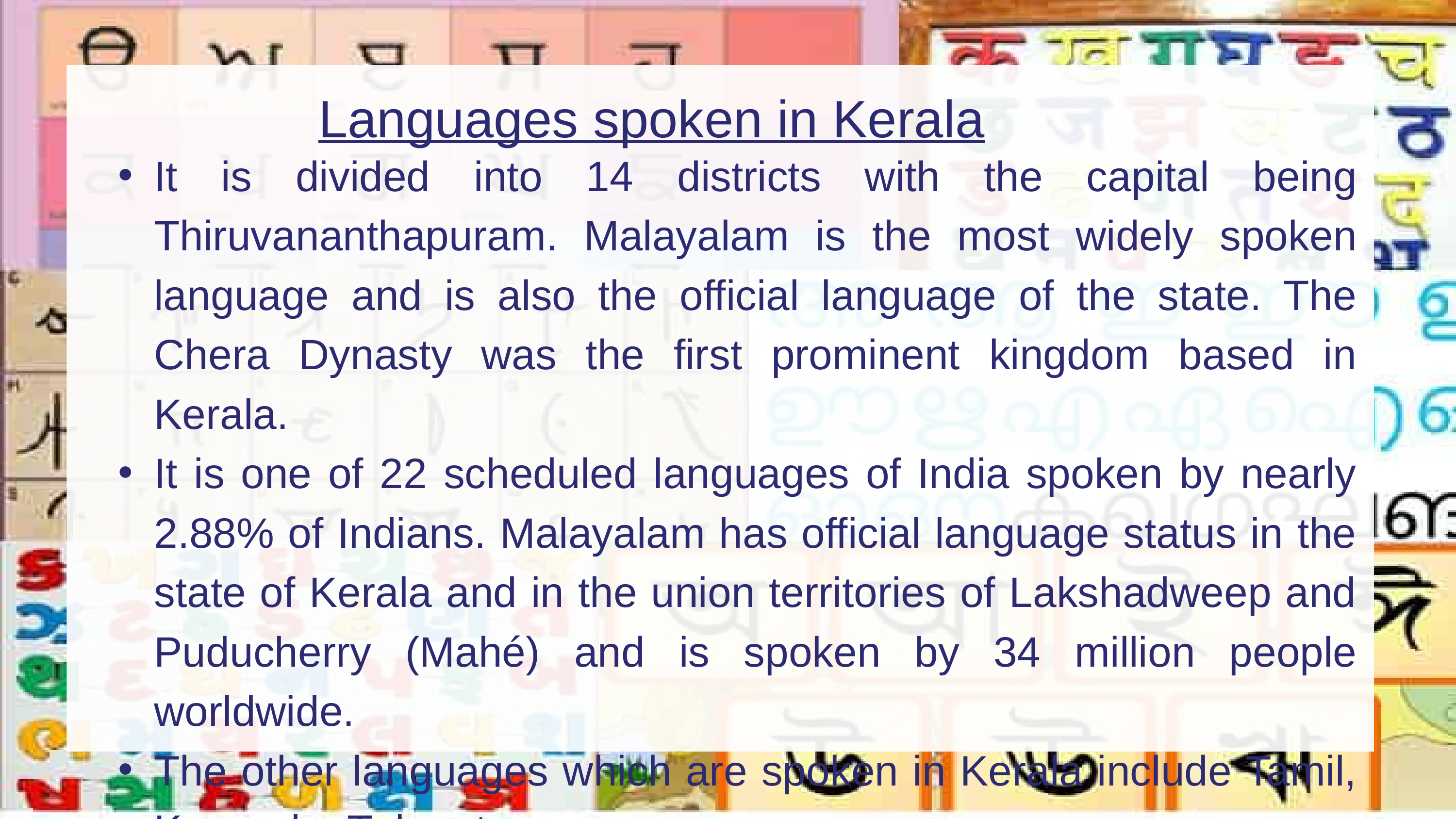

Languages spoken in Kerala
It is divided into 14 districts with the capital being Thiruvananthapuram. Malayalam is the most widely spoken language and is also the official language of the state. The Chera Dynasty was the first prominent kingdom based in Kerala.
It is one of 22 scheduled languages of India spoken by nearly 2.88% of Indians. Malayalam has official language status in the state of Kerala and in the union territories of Lakshadweep and Puducherry (Mahé) and is spoken by 34 million people worldwide.
The other languages which are spoken in Kerala include Tamil, Kannada, Tulu, etc.